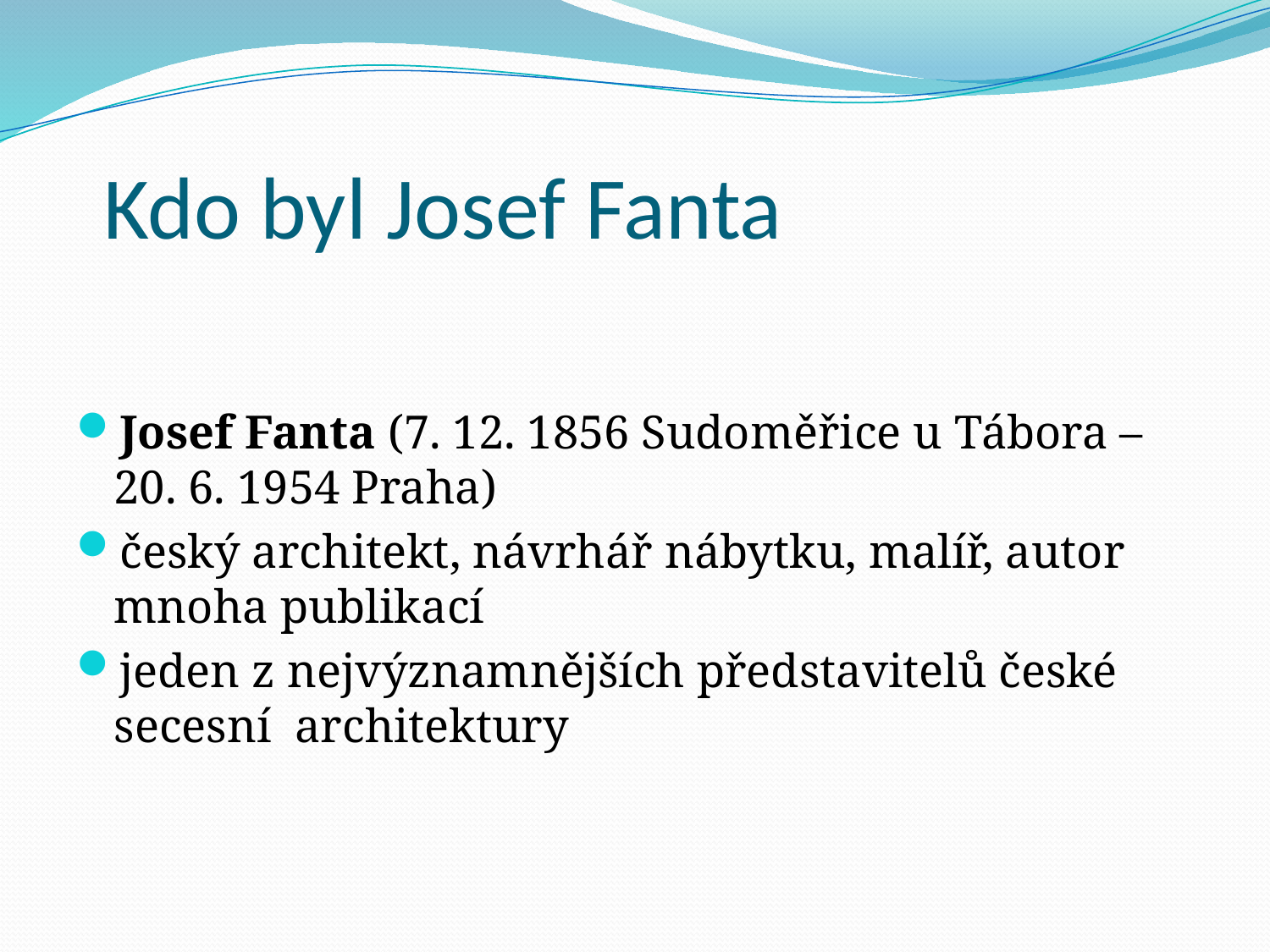

# Kdo byl Josef Fanta

Josef Fanta (7. 12. 1856 Sudoměřice u Tábora – 20. 6. 1954 Praha)
český architekt, návrhář nábytku, malíř, autor mnoha publikací
jeden z nejvýznamnějších představitelů české secesní  architektury